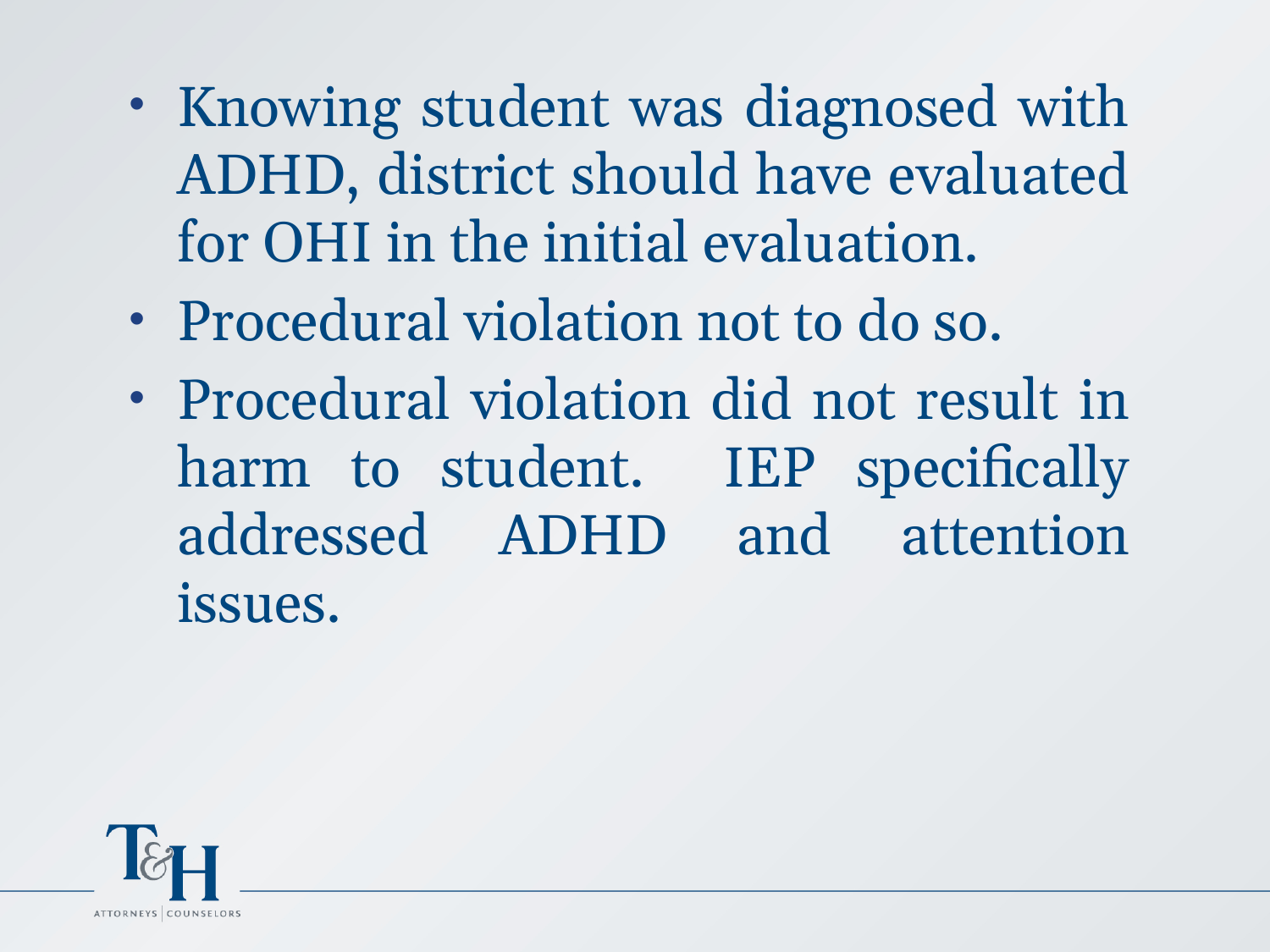

Knowing student was diagnosed with ADHD, district should have evaluated for OHI in the initial evaluation.
Procedural violation not to do so.
Procedural violation did not result in harm to student.  IEP specifically addressed ADHD and attention issues.